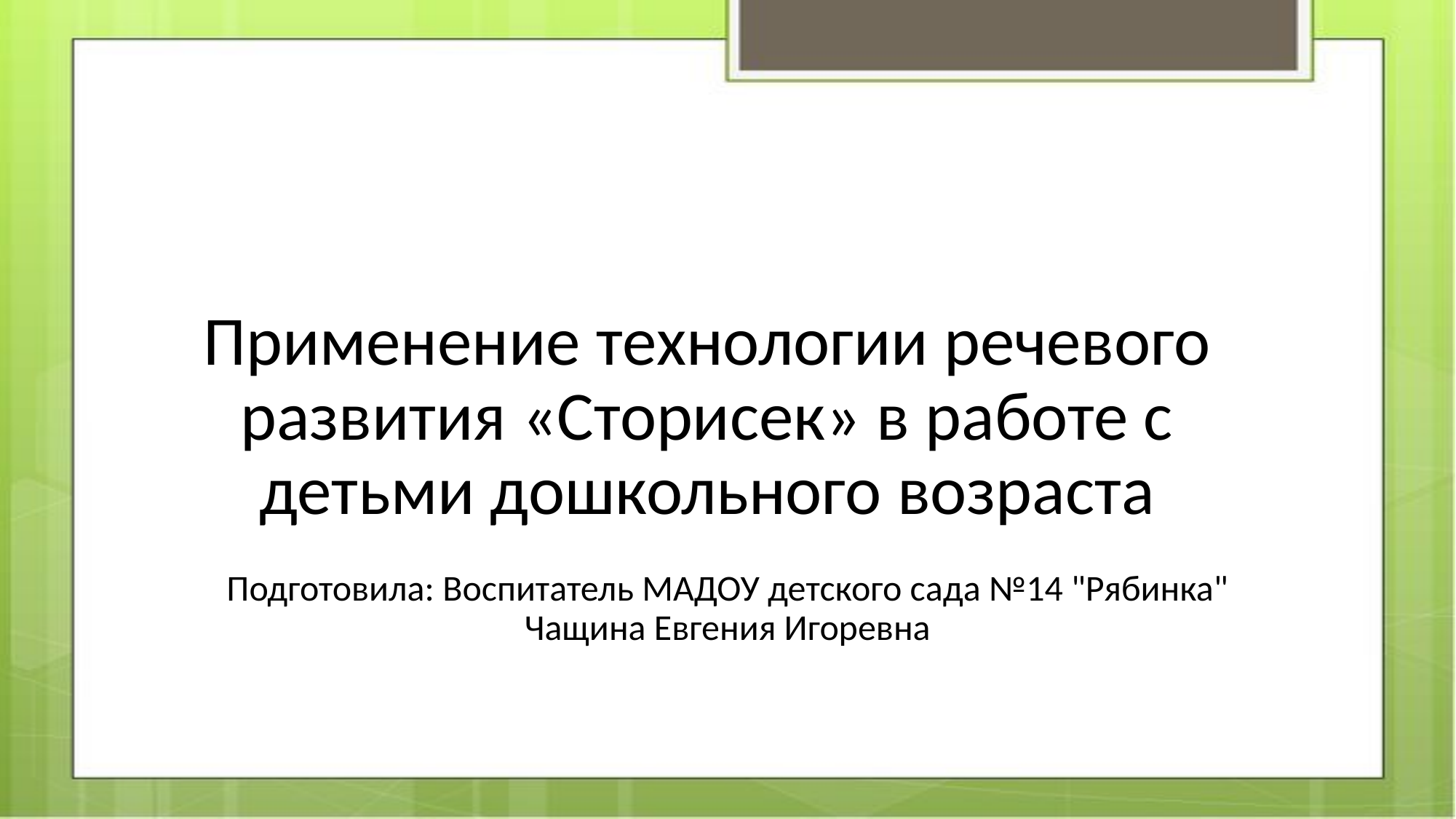

# Применение технологии речевого развития «Сторисек» в работе с детьми дошкольного возраста
Подготовила: Воспитатель МАДОУ детского сада №14 "Рябинка" Чащина Евгения Игоревна